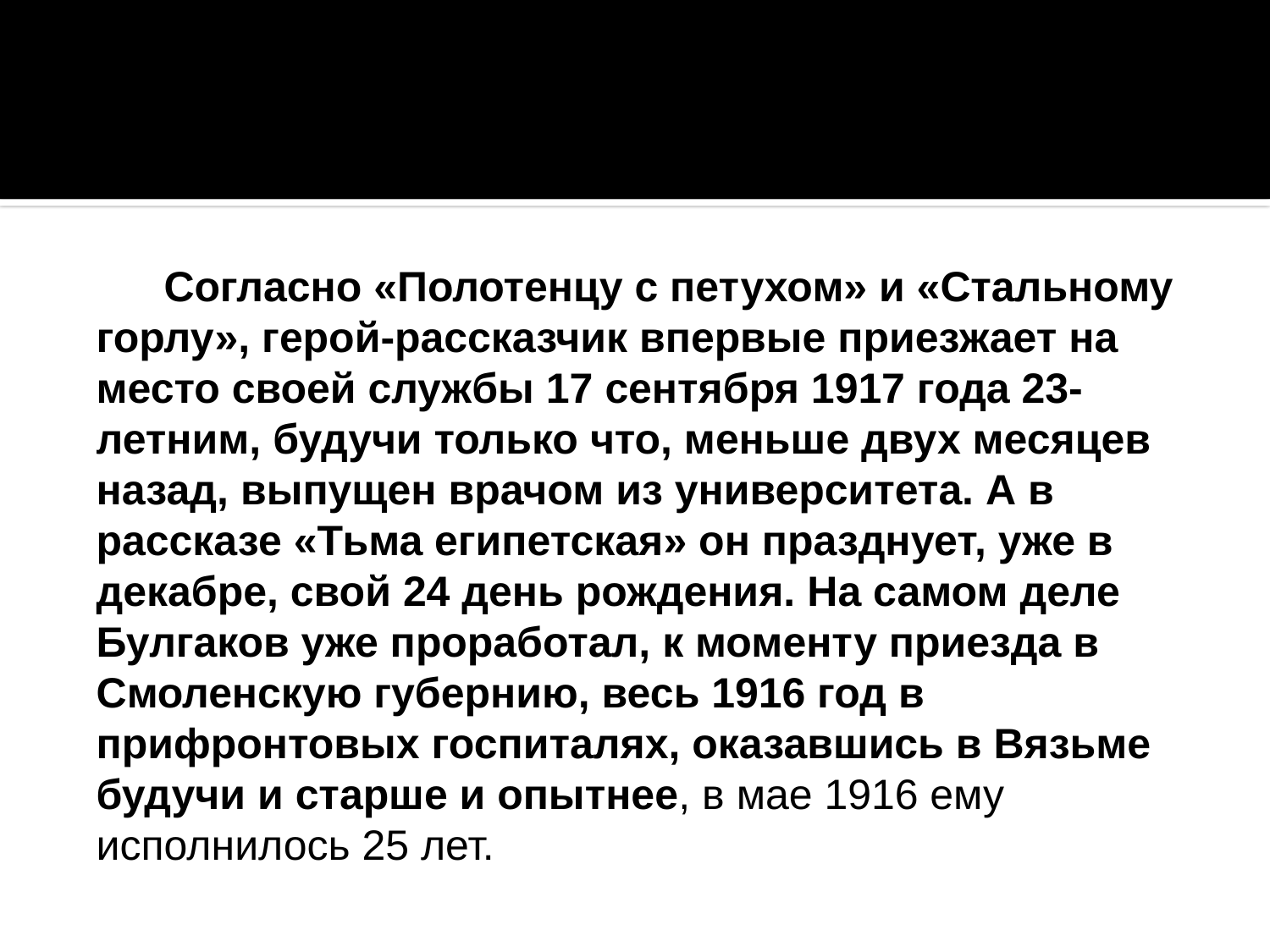

Согласно «Полотенцу с петухом» и «Стальному горлу», герой-рассказчик впервые приезжает на место своей службы 17 сентября 1917 года 23-летним, будучи только что, меньше двух месяцев назад, выпущен врачом из университета. А в рассказе «Тьма египетская» он празднует, уже в декабре, свой 24 день рождения. На самом деле Булгаков уже проработал, к моменту приезда в Смоленскую губернию, весь 1916 год в прифронтовых госпиталях, оказавшись в Вязьме будучи и старше и опытнее, в мае 1916 ему исполнилось 25 лет.